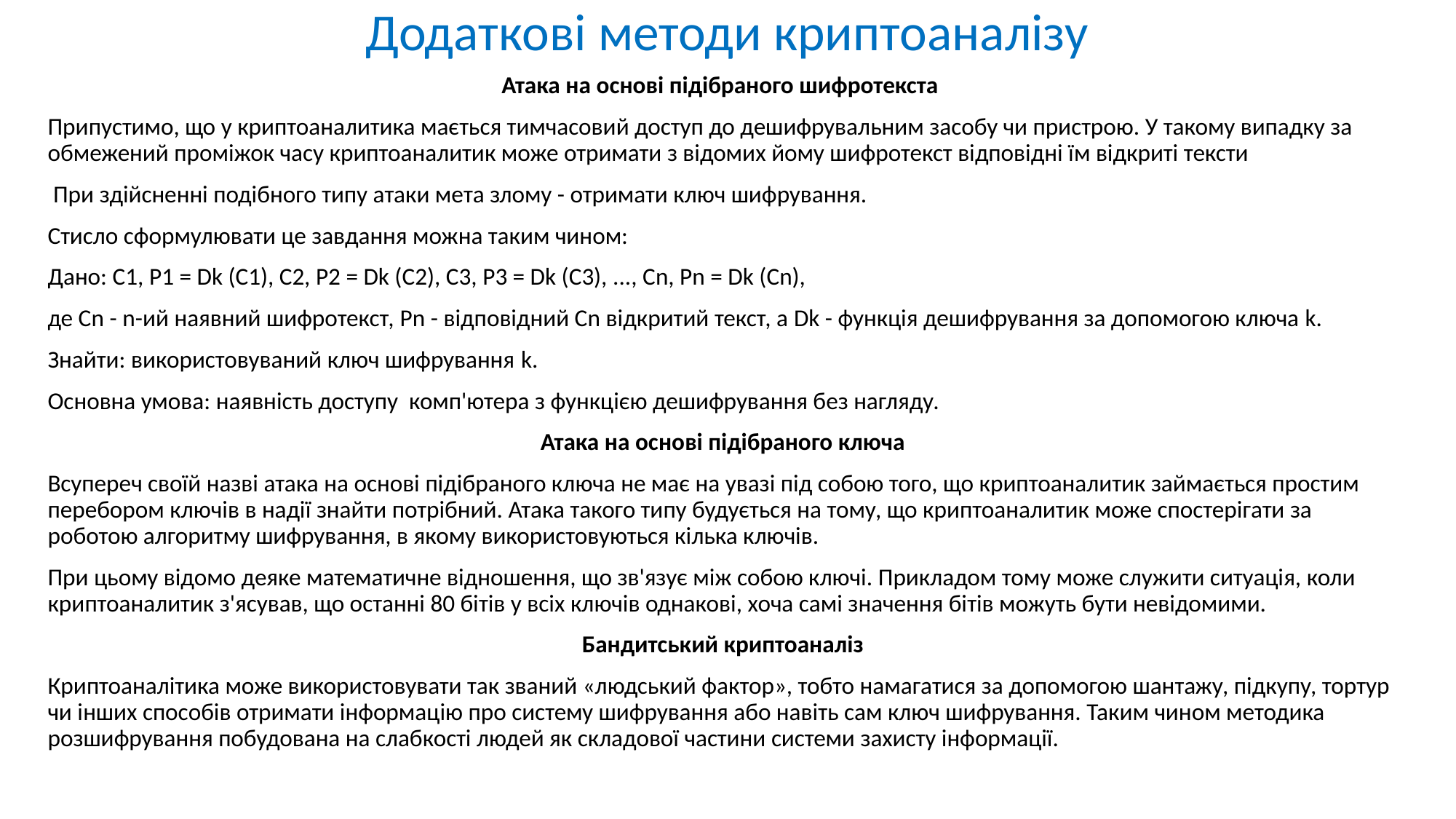

# Додаткові методи криптоаналізу
Атака на основі підібраного шифротекста
Припустимо, що у криптоаналитика мається тимчасовий доступ до дешифрувальним засобу чи пристрою. У такому випадку за обмежений проміжок часу криптоаналитик може отримати з відомих йому шифротекст відповідні їм відкриті тексти
 При здійсненні подібного типу атаки мета злому - отримати ключ шифрування.
Стисло сформулювати це завдання можна таким чином:
Дано: С1, P1 = Dk (С1), С2, P2 = Dk (С2), С3, P3 = Dk (С3), ..., Сn, Pn = Dk (Сn),
де Сn - n-ий наявний шифротекст, Pn - відповідний Сn відкритий текст, а Dk - функція дешифрування за допомогою ключа k.
Знайти: використовуваний ключ шифрування k.
Основна умова: наявність доступу  комп'ютера з функцією дешифрування без нагляду.
Атака на основі підібраного ключа
Всупереч своїй назві атака на основі підібраного ключа не має на увазі під собою того, що криптоаналитик займається простим перебором ключів в надії знайти потрібний. Атака такого типу будується на тому, що криптоаналитик може спостерігати за роботою алгоритму шифрування, в якому використовуються кілька ключів.
При цьому відомо деяке математичне відношення, що зв'язує між собою ключі. Прикладом тому може служити ситуація, коли криптоаналитик з'ясував, що останні 80 бітів у всіх ключів однакові, хоча самі значення бітів можуть бути невідомими.
Бандитський криптоаналіз
Криптоаналітика може використовувати так званий «людський фактор», тобто намагатися за допомогою шантажу, підкупу, тортур чи інших способів отримати інформацію про систему шифрування або навіть сам ключ шифрування. Таким чином методика розшифрування побудована на слабкості людей як складової частини системи захисту інформації.